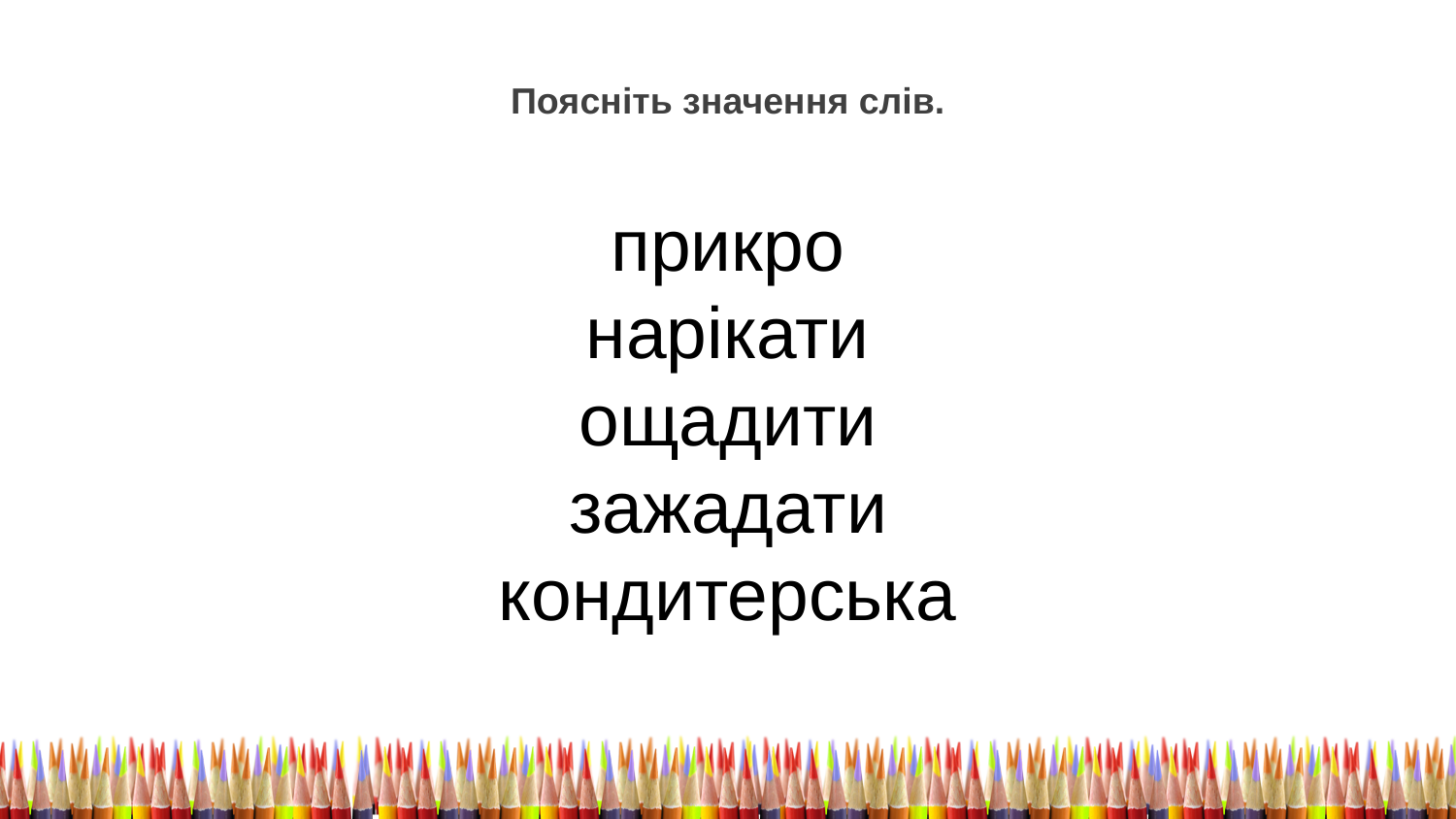

Поясніть значення слів.
прикро
нарікати
ощадити
зажадати
кондитерська